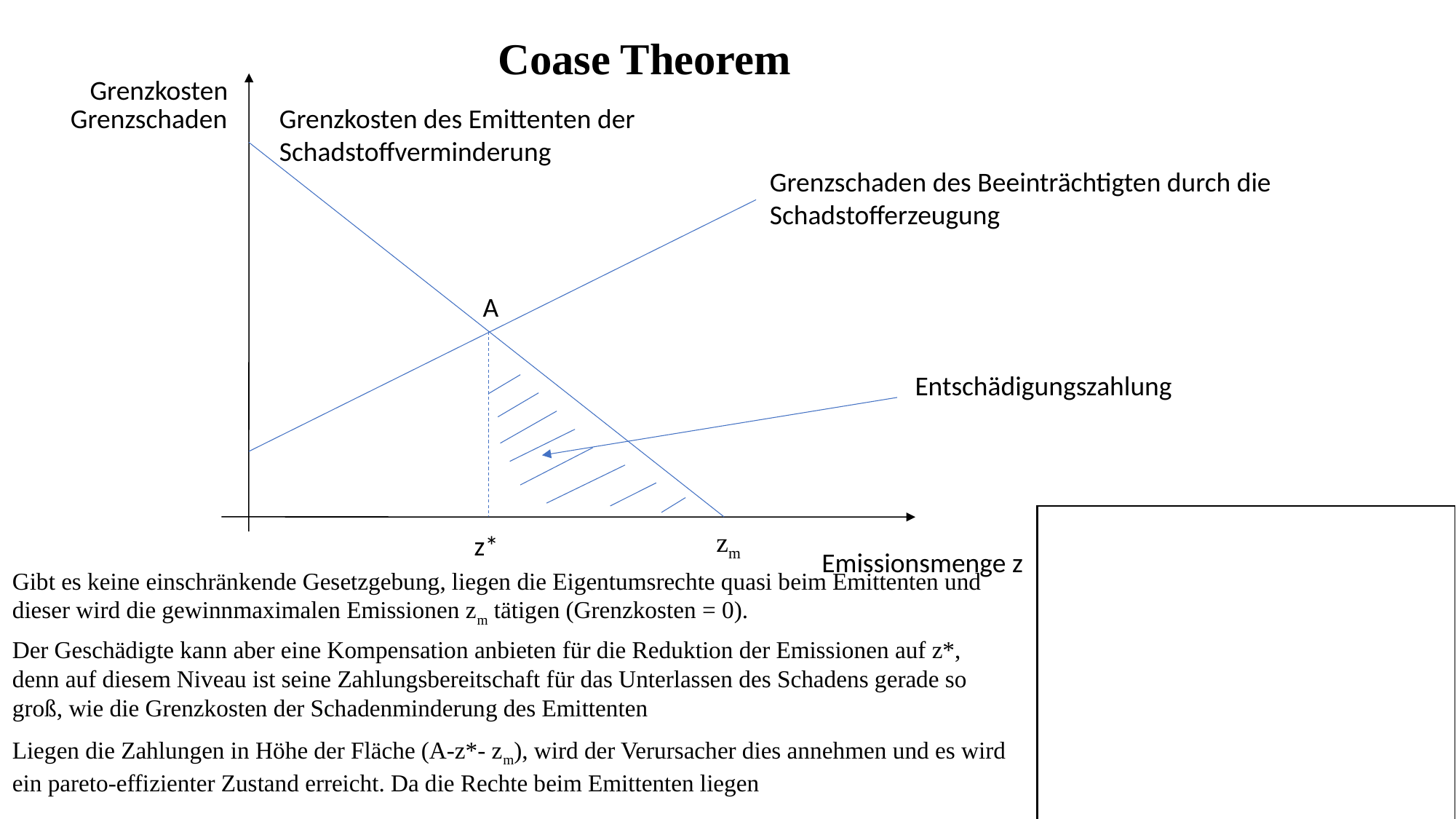

Coase Theorem
Grenzkosten

Grenzkosten des Emittenten der
Schadstoffverminderung
Grenzschaden
Grenzschaden des Beeinträchtigten durch die
Schadstofferzeugung
A
Entschädigungszahlung

zm
z*
Emissionsmenge z
Gibt es keine einschränkende Gesetzgebung, liegen die Eigentumsrechte quasi beim Emittenten und dieser wird die gewinnmaximalen Emissionen zm tätigen (Grenzkosten = 0).
Der Geschädigte kann aber eine Kompensation anbieten für die Reduktion der Emissionen auf z*, denn auf diesem Niveau ist seine Zahlungsbereitschaft für das Unterlassen des Schadens gerade so groß, wie die Grenzkosten der Schadenminderung des Emittenten
Liegen die Zahlungen in Höhe der Fläche (A-z*- zm), wird der Verursacher dies annehmen und es wird ein pareto-effizienter Zustand erreicht. Da die Rechte beim Emittenten liegen